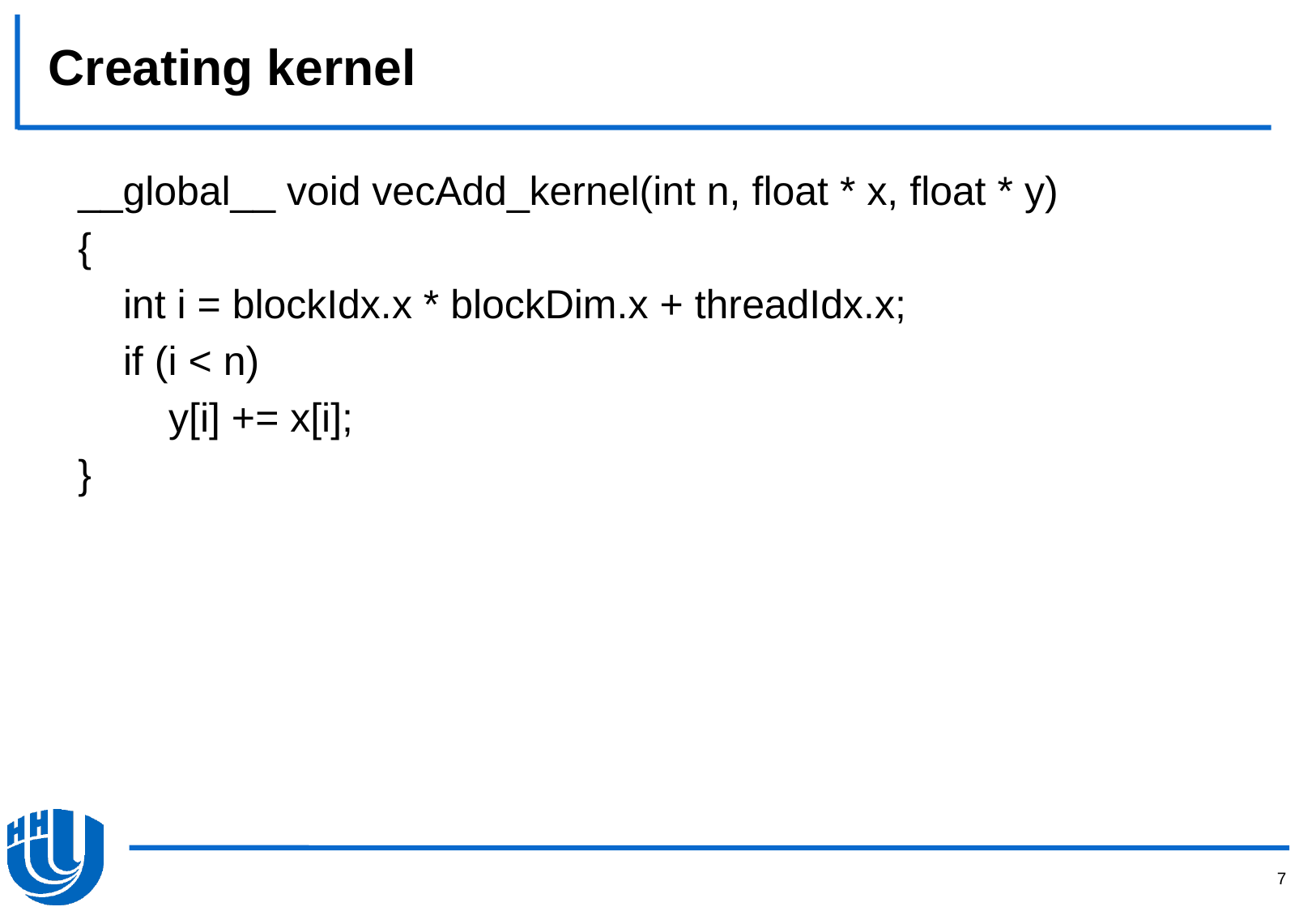

# Creating kernel
__global__ void vecAdd_kernel(int n, float * x, float * y)
{
    int i = blockIdx.x * blockDim.x + threadIdx.x;
    if (i < n)
        y[i] += x[i];
}
7